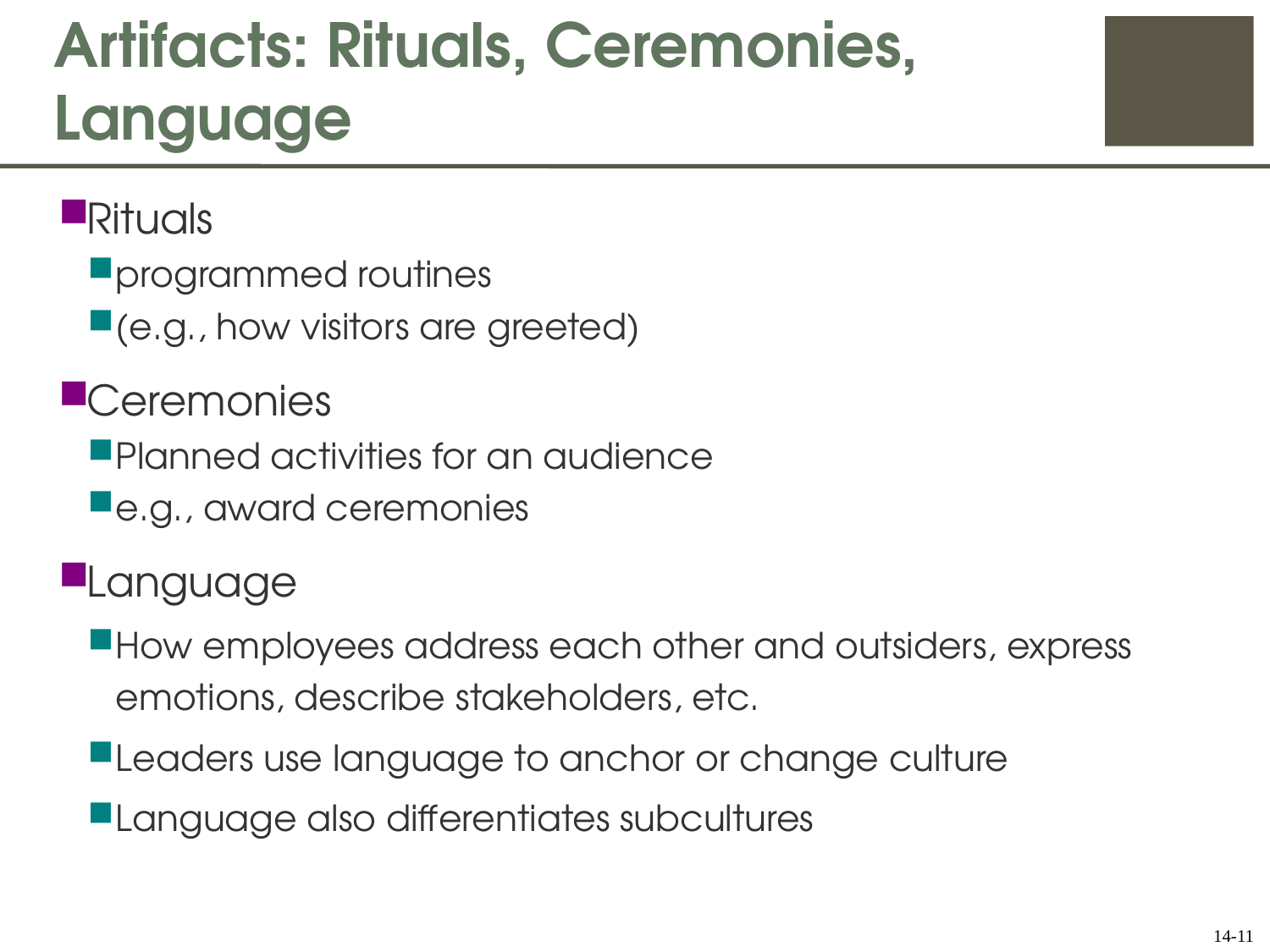

# Artifacts: Rituals, Ceremonies, Language
Rituals
programmed routines
(e.g., how visitors are greeted)
Ceremonies
Planned activities for an audience
e.g., award ceremonies
Language
How employees address each other and outsiders, express emotions, describe stakeholders, etc.
Leaders use language to anchor or change culture
Language also differentiates subcultures